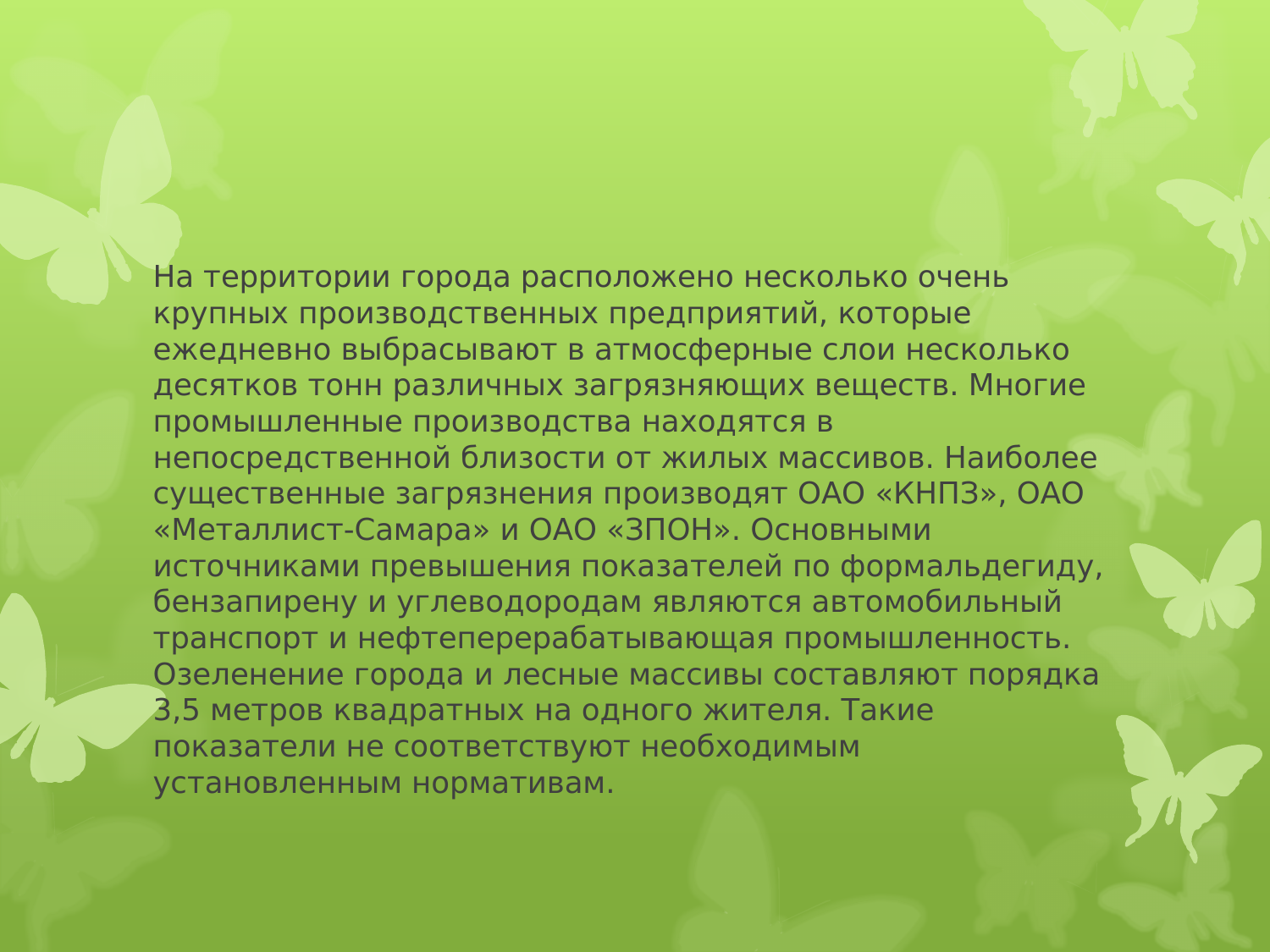

#
На территории города расположено несколько очень крупных производственных предприятий, которые ежедневно выбрасывают в атмосферные слои несколько десятков тонн различных загрязняющих веществ. Многие промышленные производства находятся в непосредственной близости от жилых массивов. Наиболее существенные загрязнения производят ОАО «КНПЗ», ОАО «Металлист-Самара» и ОАО «ЗПОН». Основными источниками превышения показателей по формальдегиду, бензапирену и углеводородам являются автомобильный транспорт и нефтеперерабатывающая промышленность. Озеленение города и лесные массивы составляют порядка 3,5 метров квадратных на одного жителя. Такие показатели не соответствуют необходимым установленным нормативам.